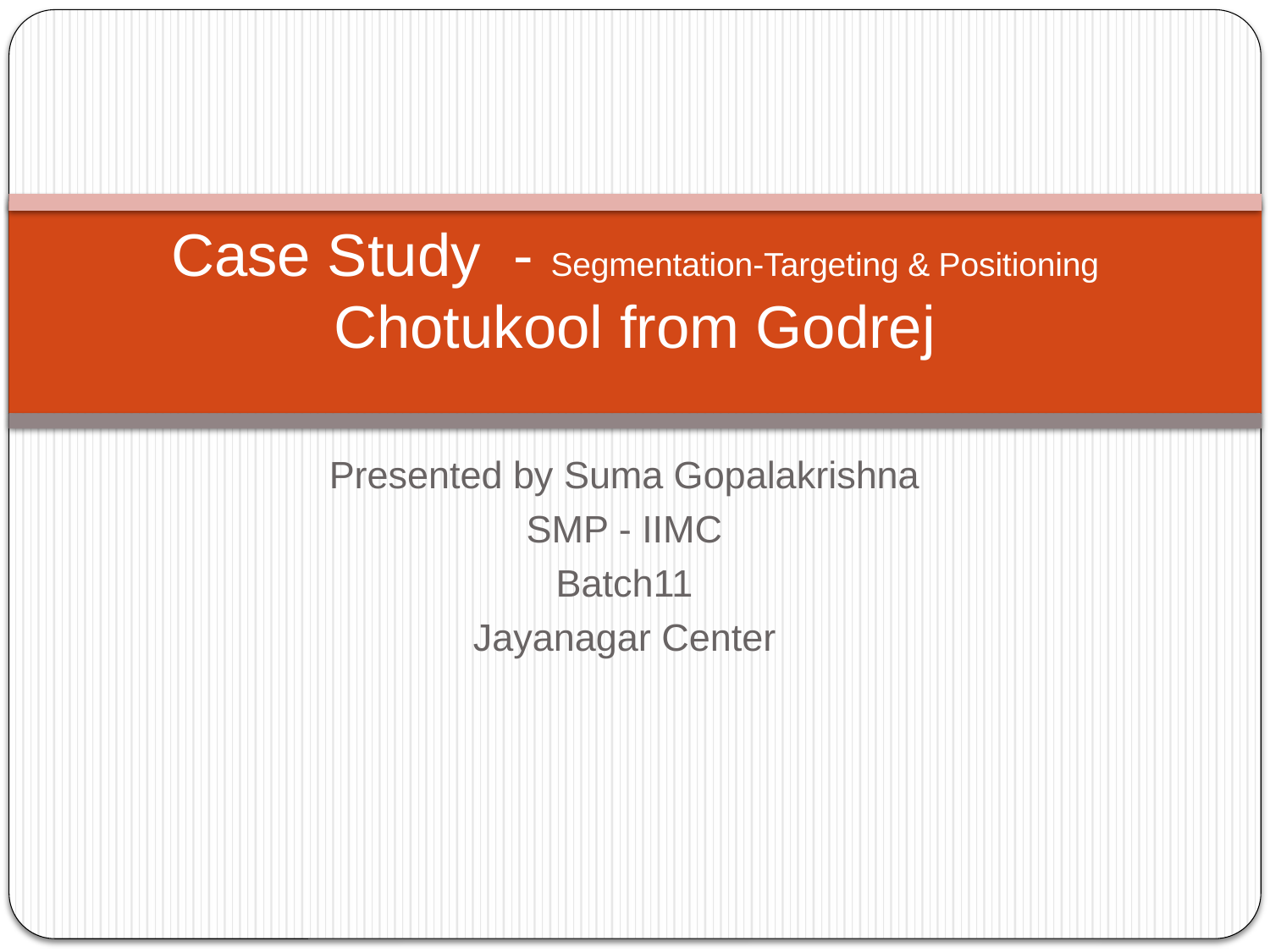

# Case Study  - Segmentation-Targeting & Positioning Chotukool from Godrej
Presented by Suma Gopalakrishna
SMP - IIMC
Batch11
Jayanagar Center